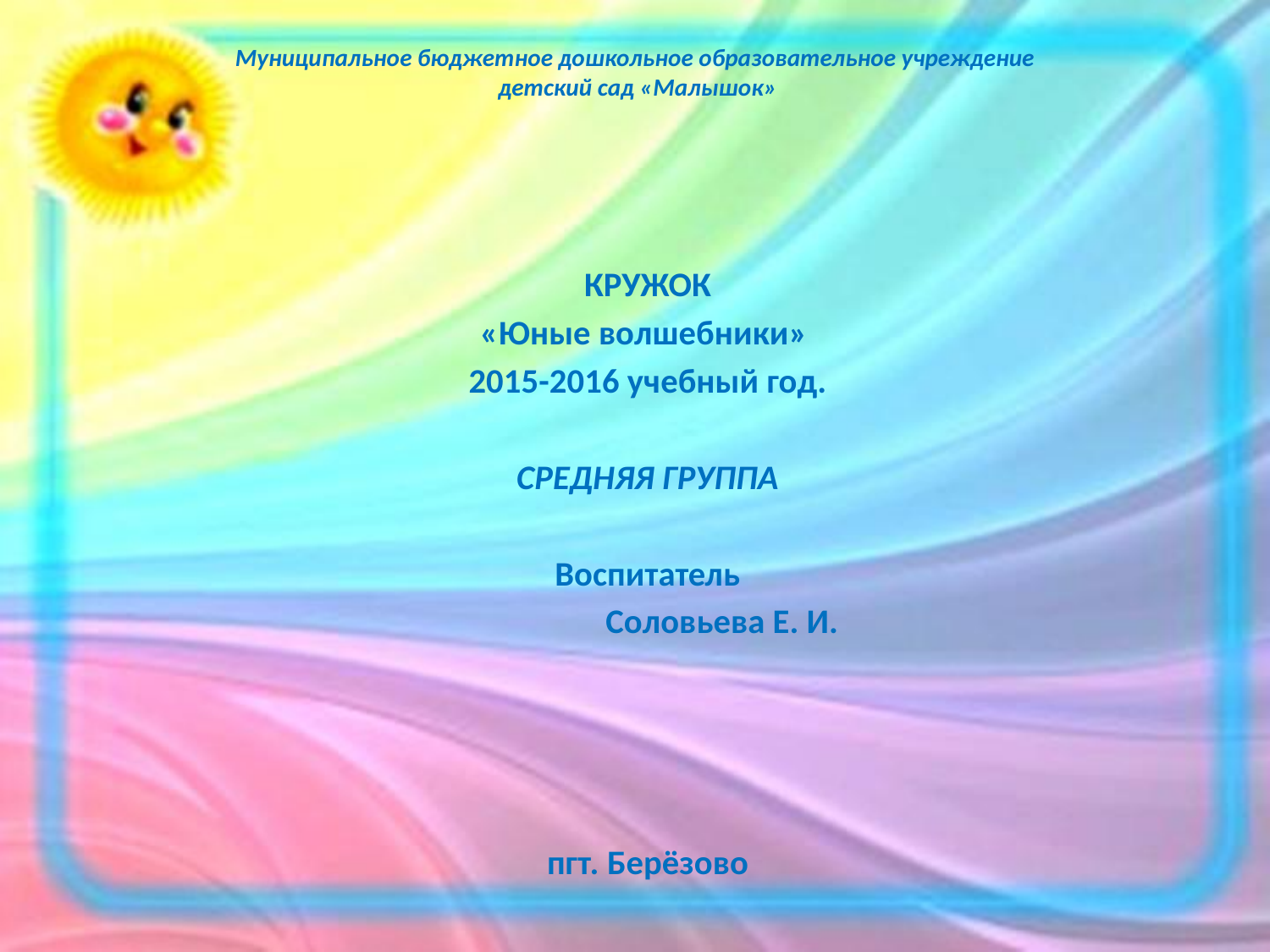

# Муниципальное бюджетное дошкольное образовательное учреждение детский сад «Малышок»
КРУЖОК
«Юные волшебники»
2015-2016 учебный год.

СРЕДНЯЯ ГРУППА

Воспитатель
                   Соловьева Е. И.

пгт. Берёзово